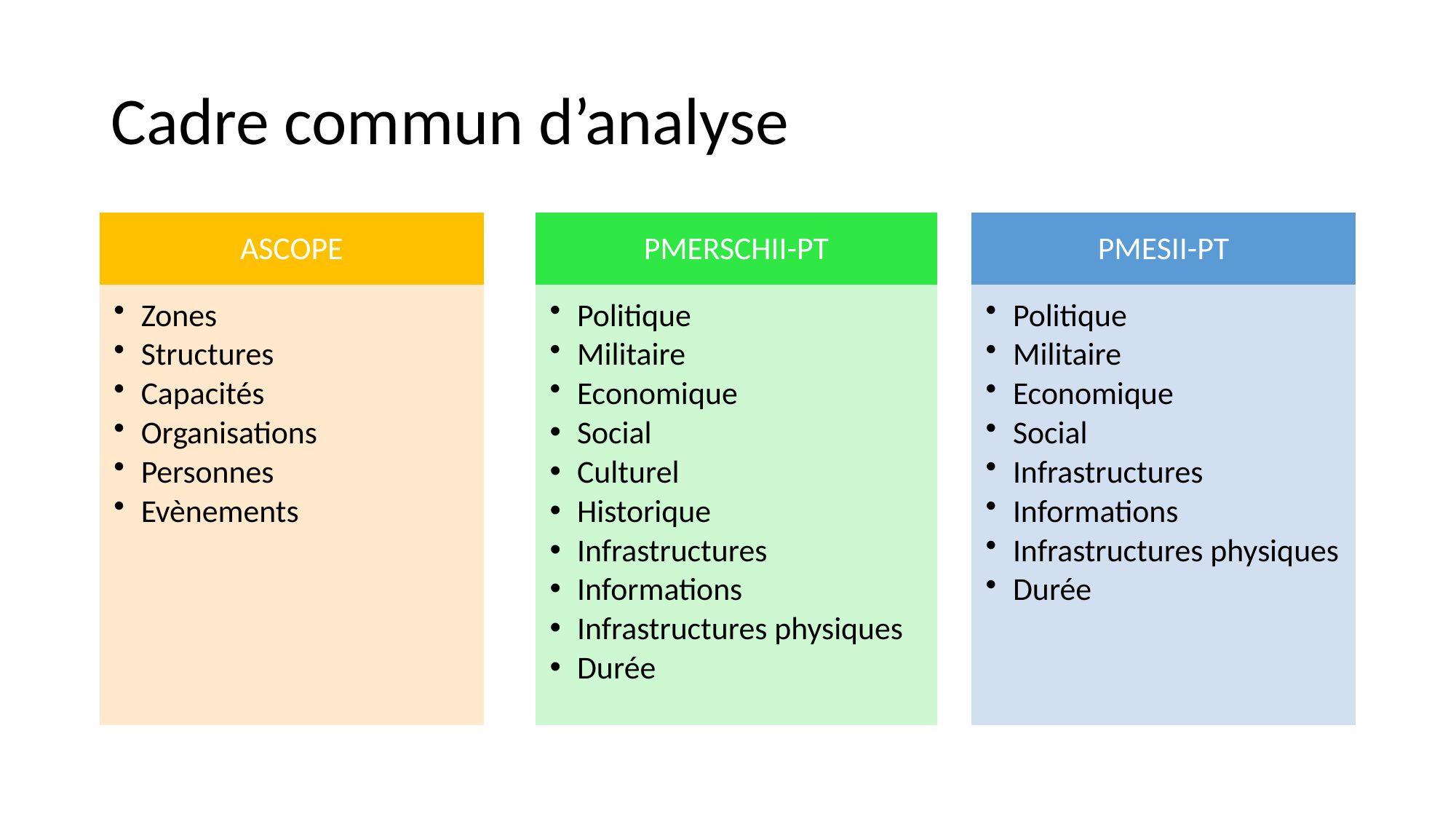

# Cadre commun d’analyse

ASCOPE

PMERSCHII-PT

PMESII-PT

Zones
Structures
Capacités
Organisations
Personnes
Evènements

Politique
Militaire
Economique
Social
Culturel
Historique
Infrastructures
Informations
Infrastructures physiques
Durée

Politique
Militaire
Economique
Social
Infrastructures
Informations
Infrastructures physiques
Durée